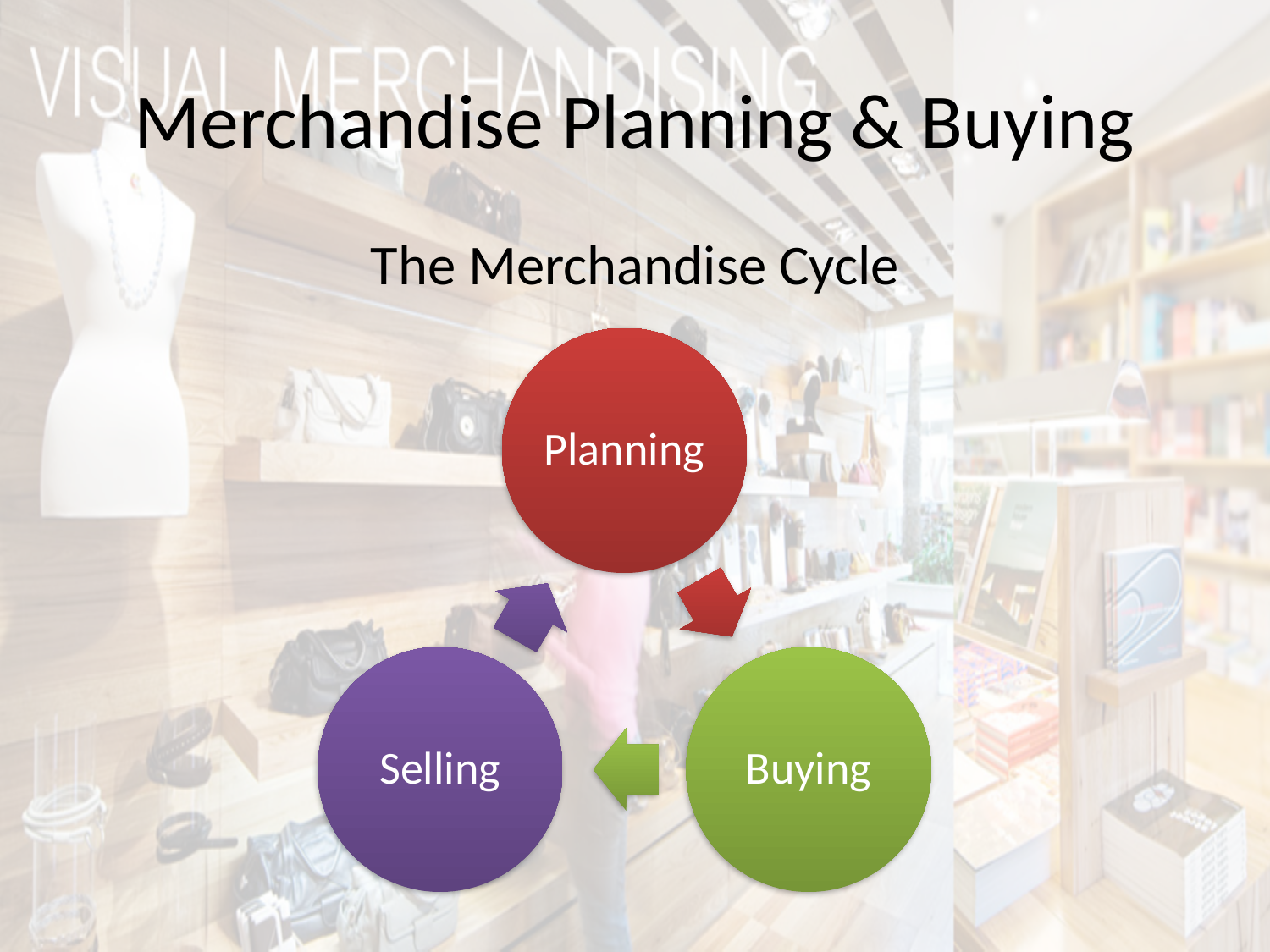

# Merchandise Planning & Buying
The Merchandise Cycle

Planning

Buying

Selling